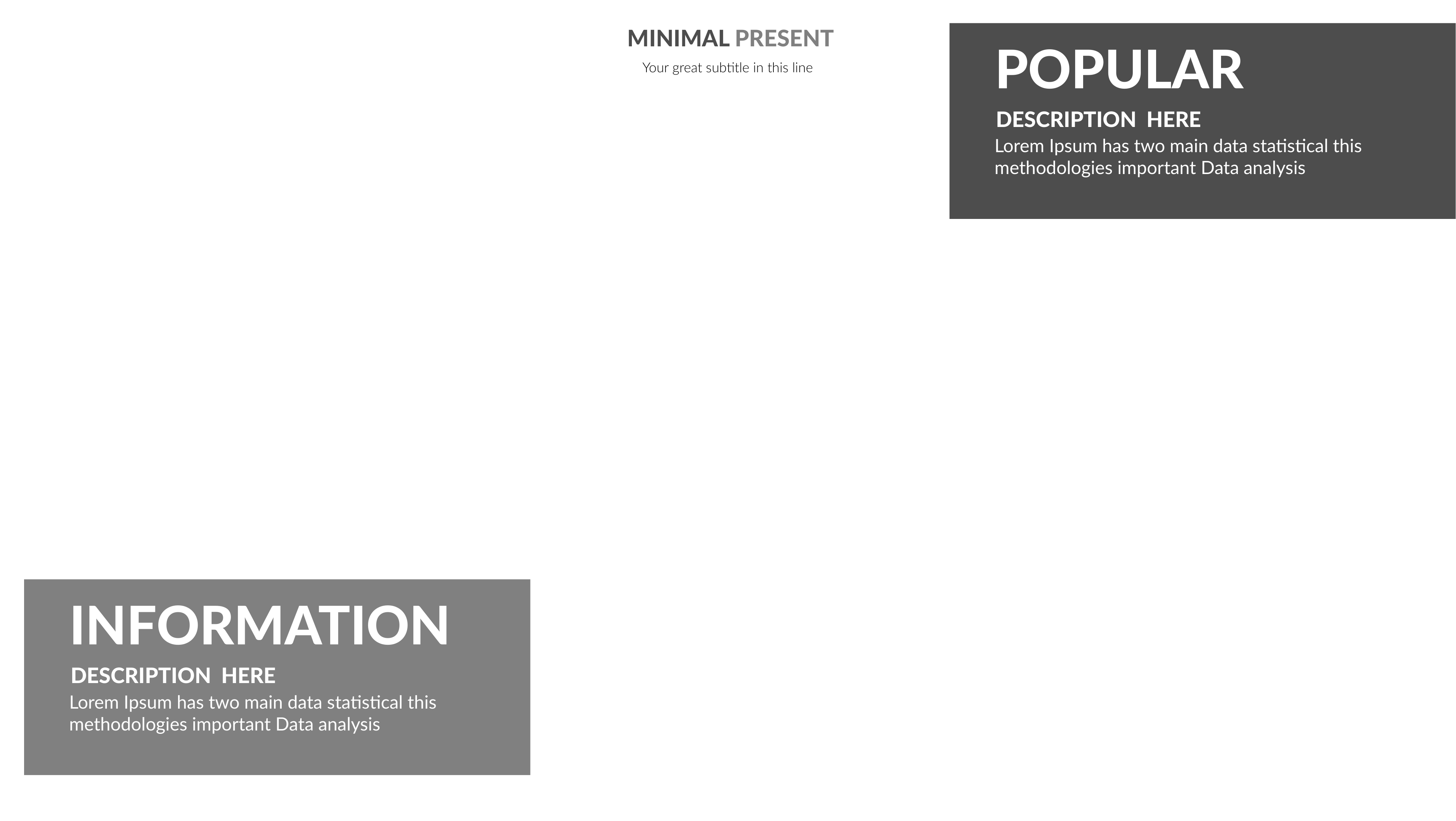

MINIMAL PRESENT
Your great subtitle in this line

POPULAR
DESCRIPTION  HERE
Lorem Ipsum has two main data statistical this methodologies important Data analysis

INFORMATION
DESCRIPTION  HERE
Lorem Ipsum has two main data statistical this methodologies important Data analysis